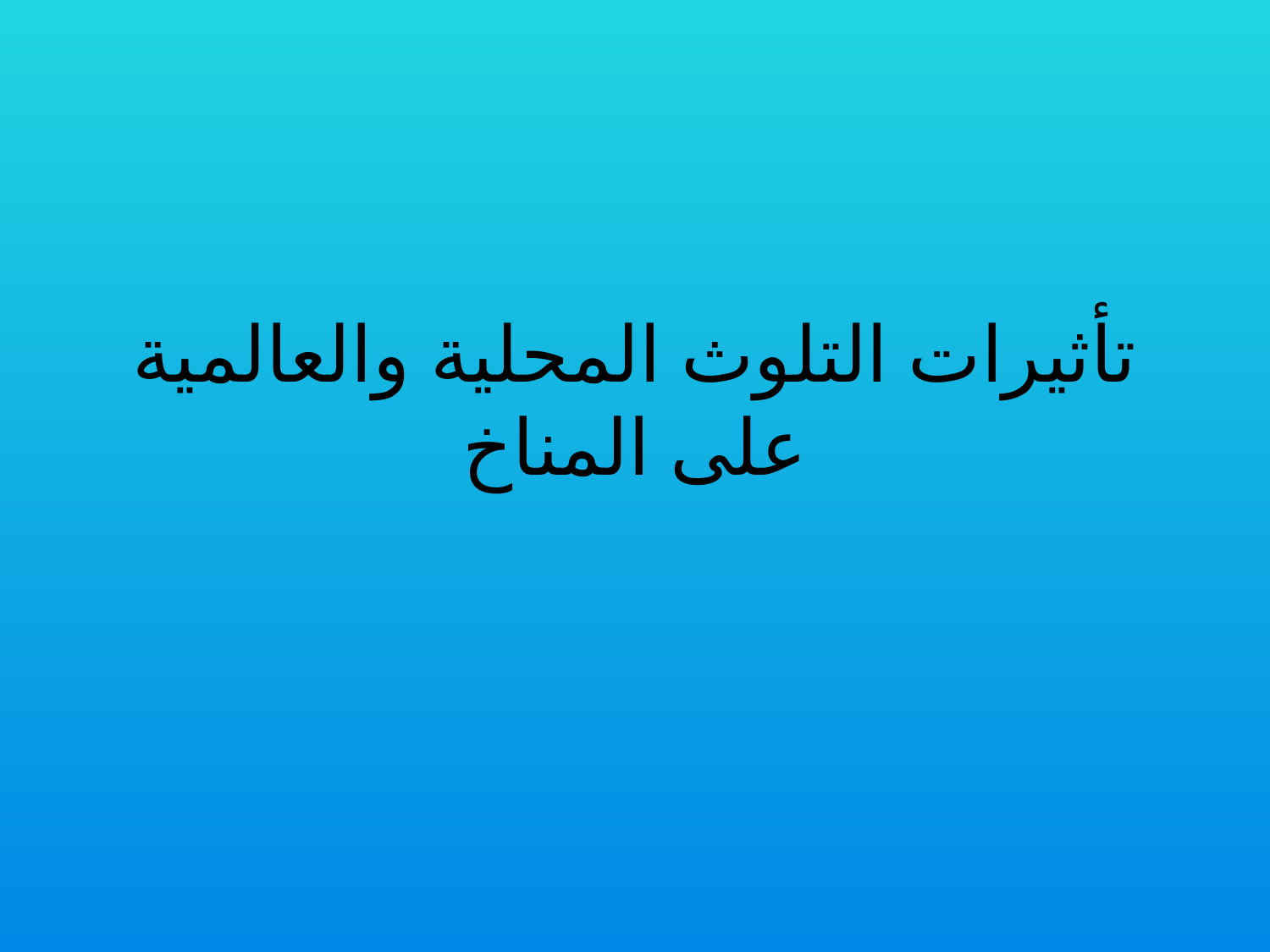

# تأثيرات التلوث المحلية والعالمية على المناخ